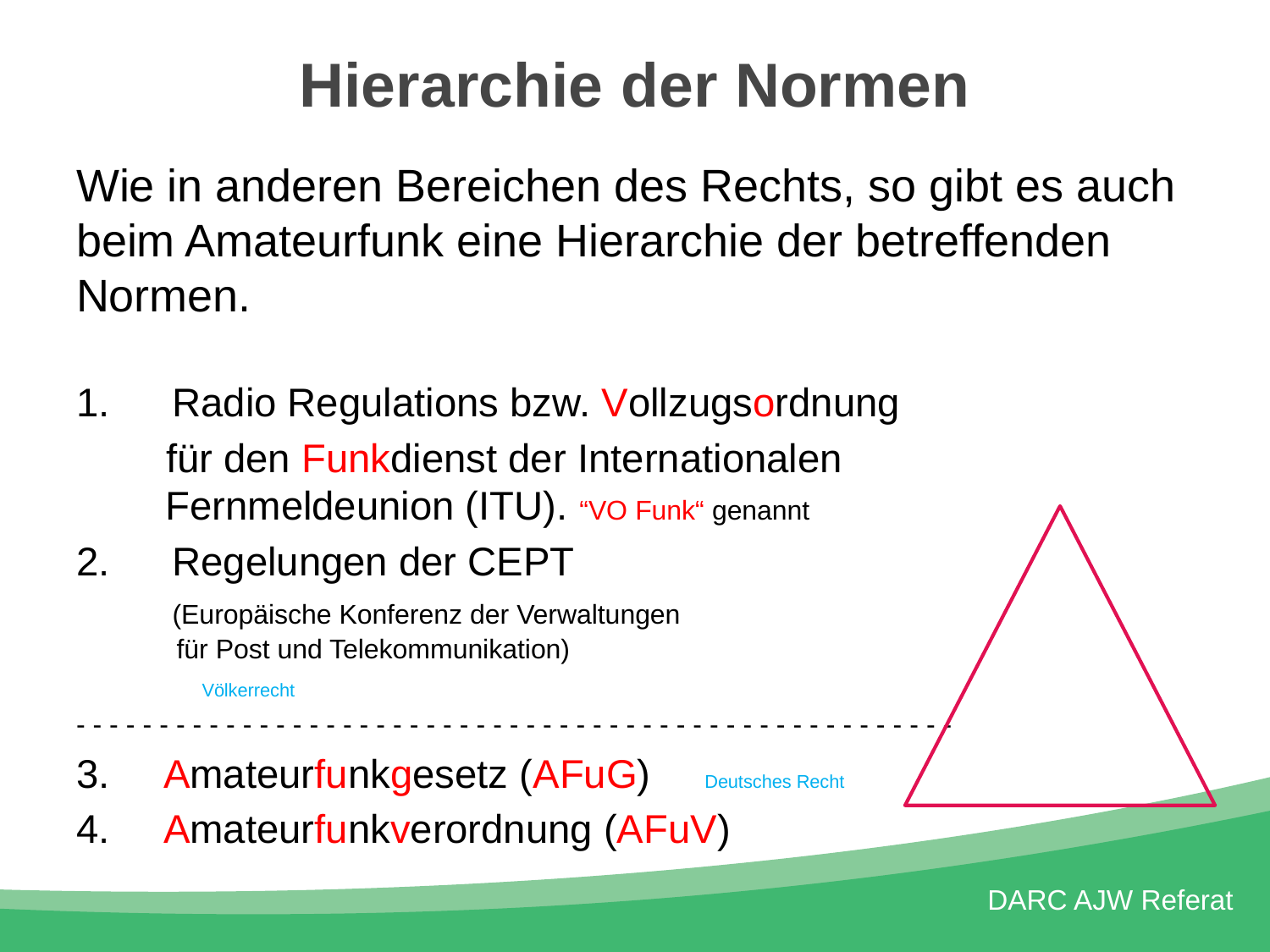

# Hierarchie der Normen
Wie in anderen Bereichen des Rechts, so gibt es auch beim Amateurfunk eine Hierarchie der betreffenden Normen.
   Radio Regulations bzw. Vollzugsordnung
        für den Funkdienst der Internationalen
        Fernmeldeunion (ITU). “VO Funk“ genannt
   Regelungen der CEPT
   (Europäische Konferenz der Verwaltungen
     für Post und Telekommunikation)
							   Völkerrecht
- - - - - - - - - - - - - - - - - - - - - - - - - - - - - - - - - - - - - - - - - - - - - - - - - - - - -
3.     Amateurfunkgesetz (AFuG)		 Deutsches Recht
4.     Amateurfunkverordnung (AFuV)